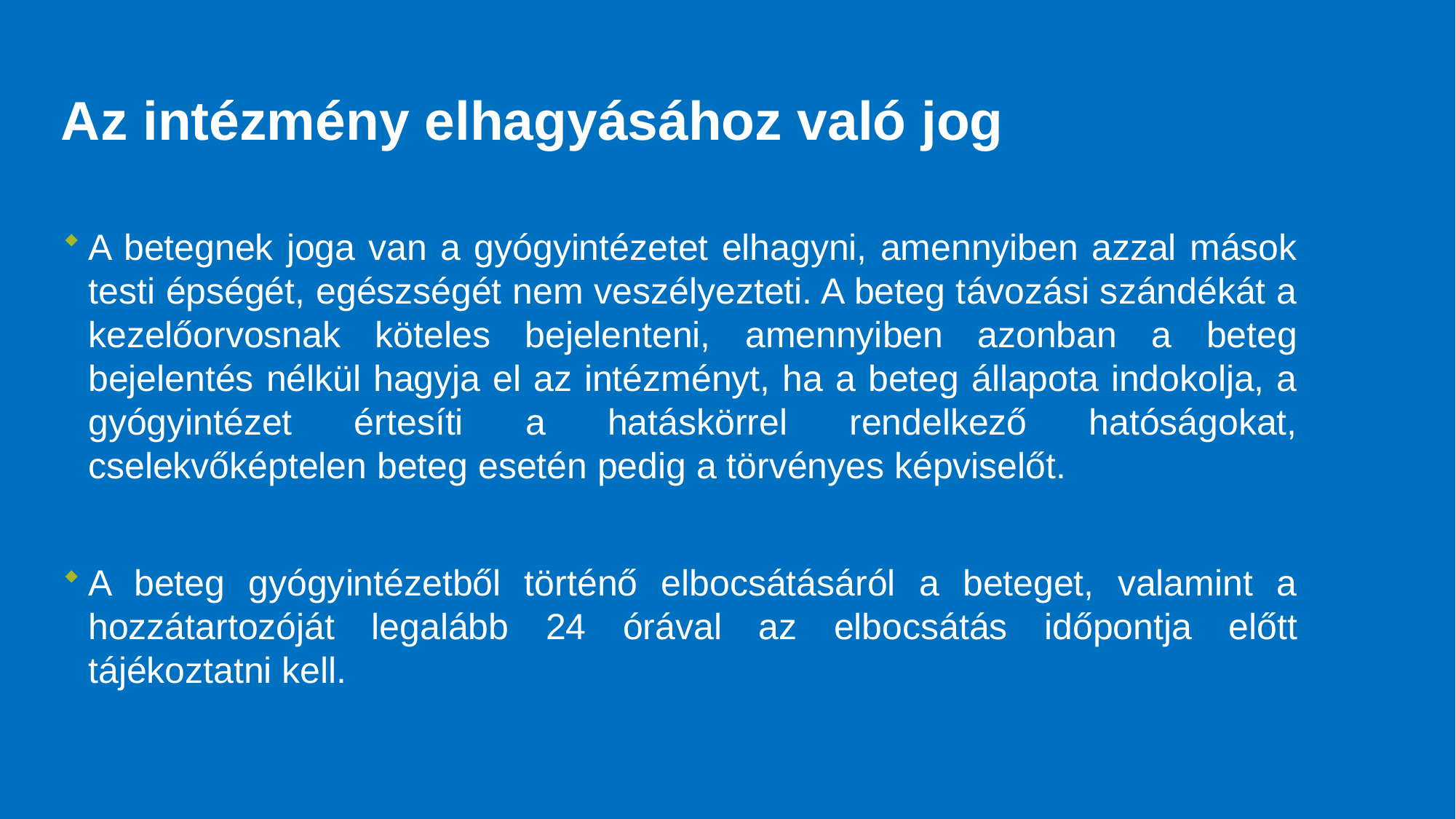

# Az intézmény elhagyásához való jog
A betegnek joga van a gyógyintézetet elhagyni, amennyiben azzal mások testi épségét, egészségét nem veszélyezteti. A beteg távozási szándékát a kezelőorvosnak köteles bejelenteni, amennyiben azonban a beteg bejelentés nélkül hagyja el az intézményt, ha a beteg állapota indokolja, a gyógyintézet értesíti a hatáskörrel rendelkező hatóságokat, cselekvőképtelen beteg esetén pedig a törvényes képviselőt.

A beteg gyógyintézetből történő elbocsátásáról a beteget, valamint a hozzátartozóját legalább 24 órával az elbocsátás időpontja előtt tájékoztatni kell.